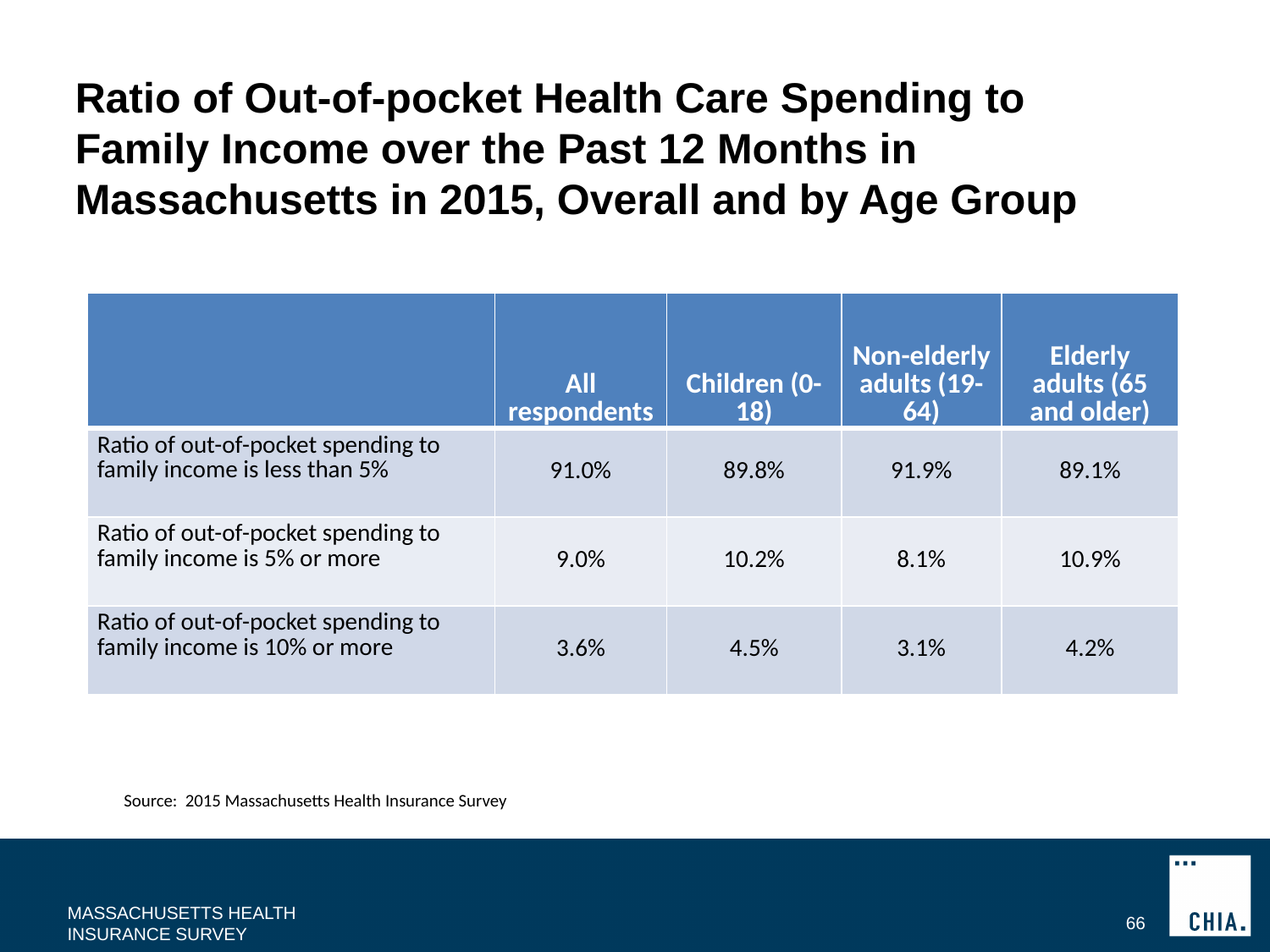

# Ratio of Out-of-pocket Health Care Spending to Family Income over the Past 12 Months in Massachusetts in 2015, Overall and by Age Group
|  | All respondents | Children (0-18) | Non-elderly adults (19-64) | Elderly adults (65 and older) |
| --- | --- | --- | --- | --- |
| Ratio of out-of-pocket spending to family income is less than 5% | 91.0% | 89.8% | 91.9% | 89.1% |
| Ratio of out-of-pocket spending to family income is 5% or more | 9.0% | 10.2% | 8.1% | 10.9% |
| Ratio of out-of-pocket spending to family income is 10% or more | 3.6% | 4.5% | 3.1% | 4.2% |

Source:  2015 Massachusetts Health Insurance Survey
MASSACHUSETTS HEALTH INSURANCE SURVEY
66